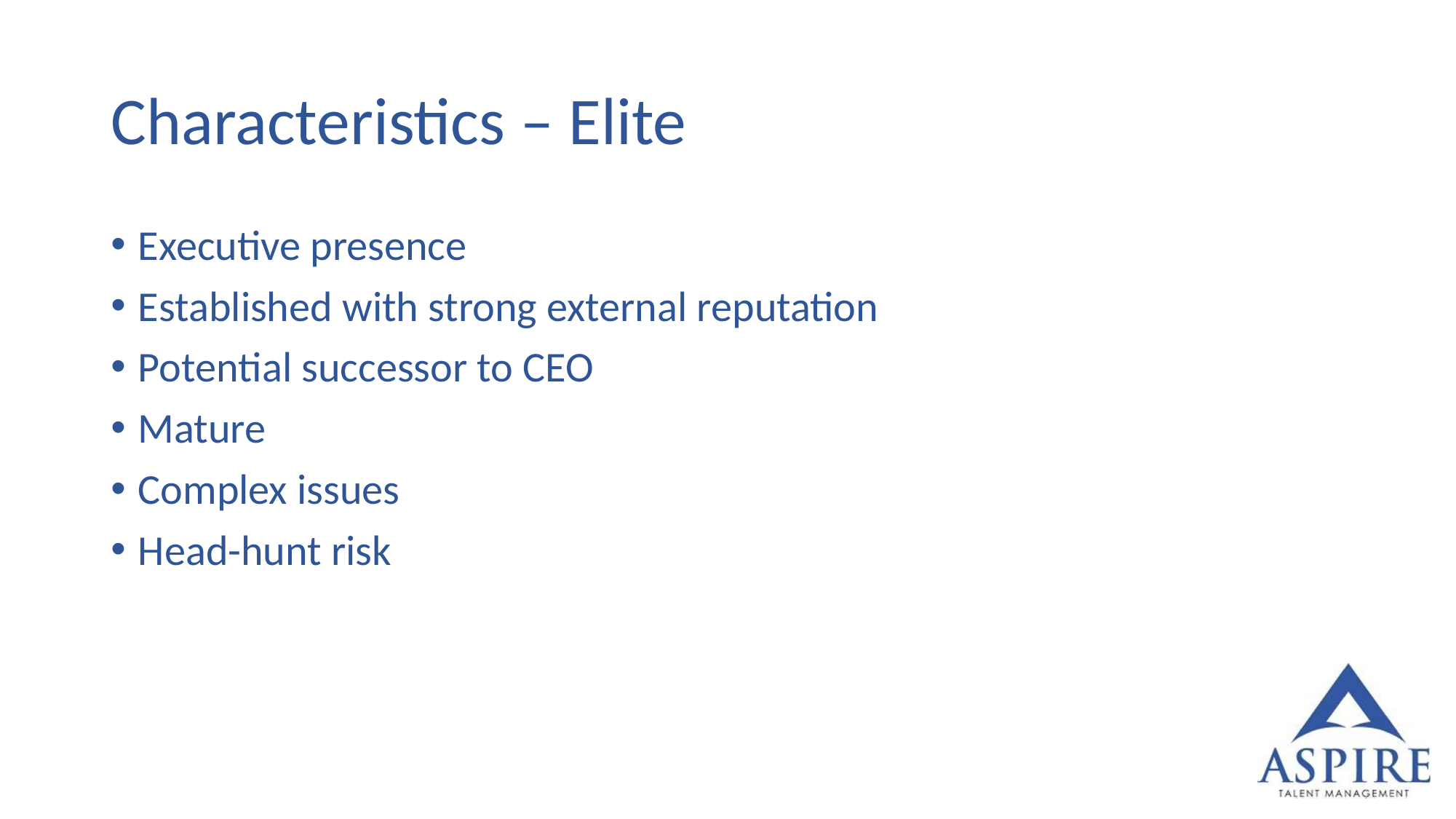

# Characteristics – Elite
Executive presence
Established with strong external reputation
Potential successor to CEO
Mature
Complex issues
Head-hunt risk